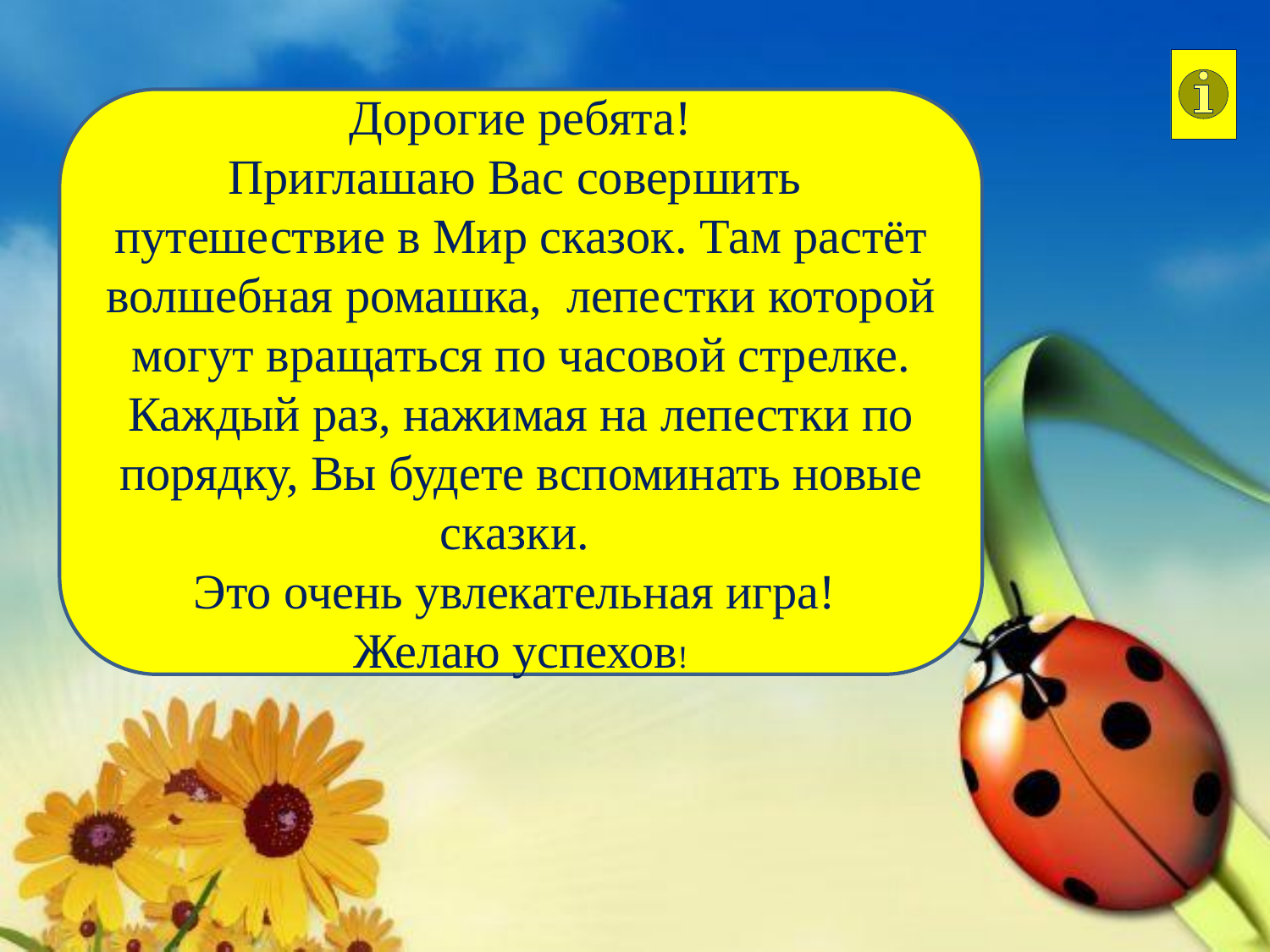

Дорогие ребята!
Приглашаю Вас совершить  путешествие в Мир сказок. Там растёт волшебная ромашка,  лепестки которой могут вращаться по часовой стрелке. Каждый раз, нажимая на лепестки по порядку, Вы будете вспоминать новые сказки.
Это очень увлекательная игра!
Желаю успехов!